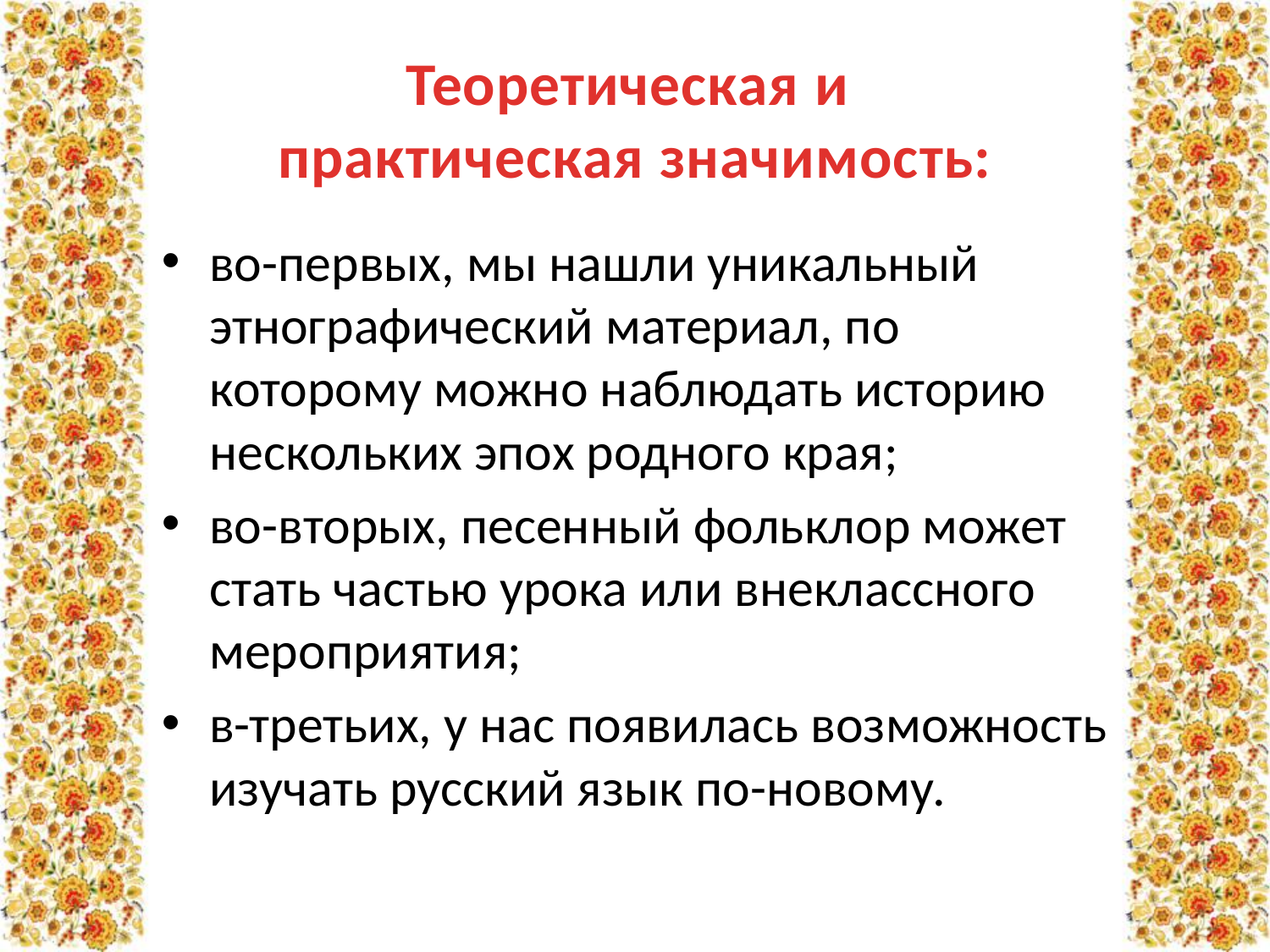

# Теоретическая и практическая значимость:
во-первых, мы нашли уникальный этнографический материал, по которому можно наблюдать историю нескольких эпох родного края;
во-вторых, песенный фольклор может стать частью урока или внеклассного мероприятия;
в-третьих, у нас появилась возможность изучать русский язык по-новому.